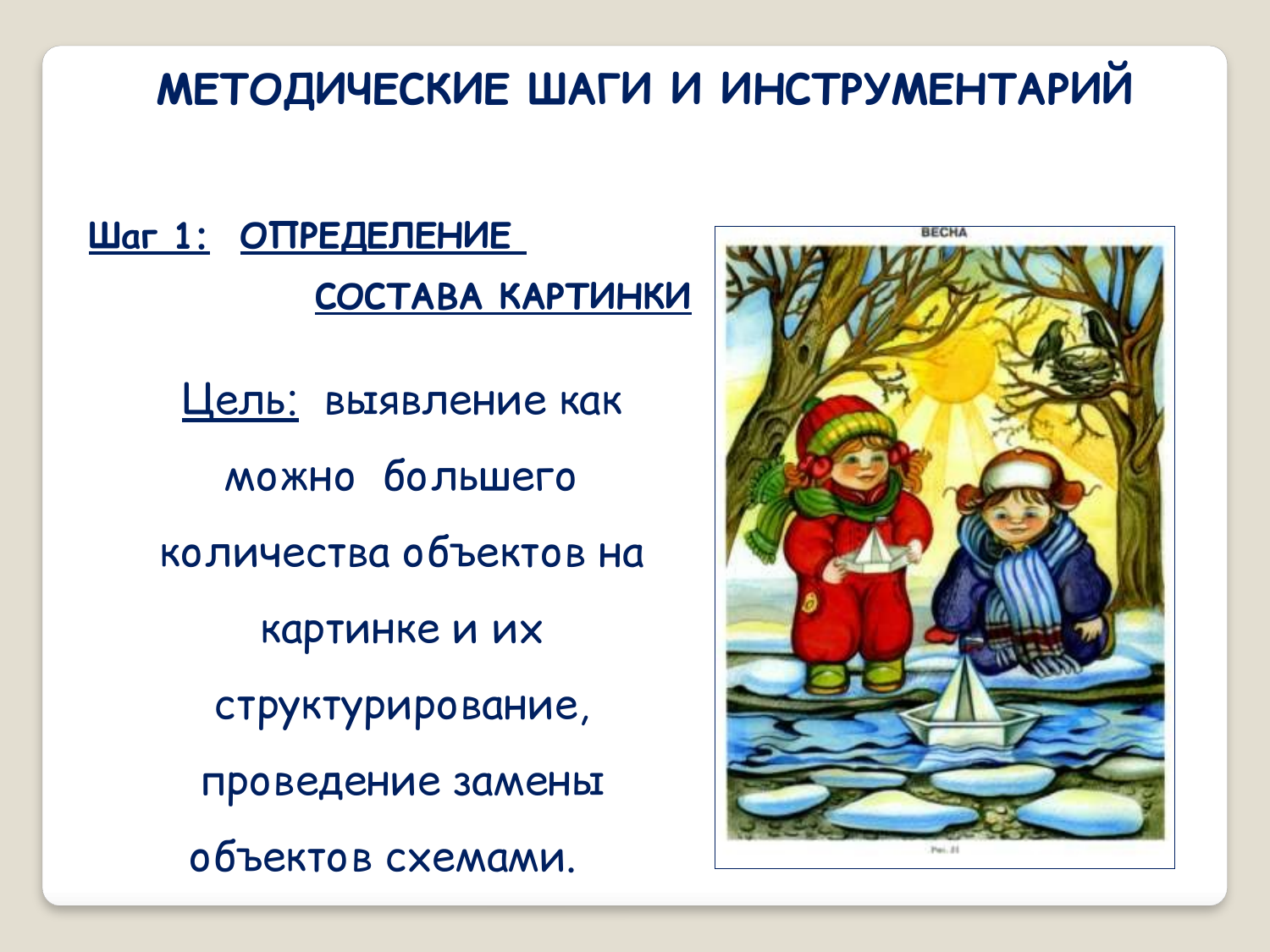

МЕТОДИЧЕСКИЕ ШАГИ И ИНСТРУМЕНТАРИЙ

Шаг 1:  ОПРЕДЕЛЕНИЕ
               СОСТАВА КАРТИНКИ

Цель:  выявление как можно  большего количества объектов на картинке и их структурирование, проведение замены объектов схемами.